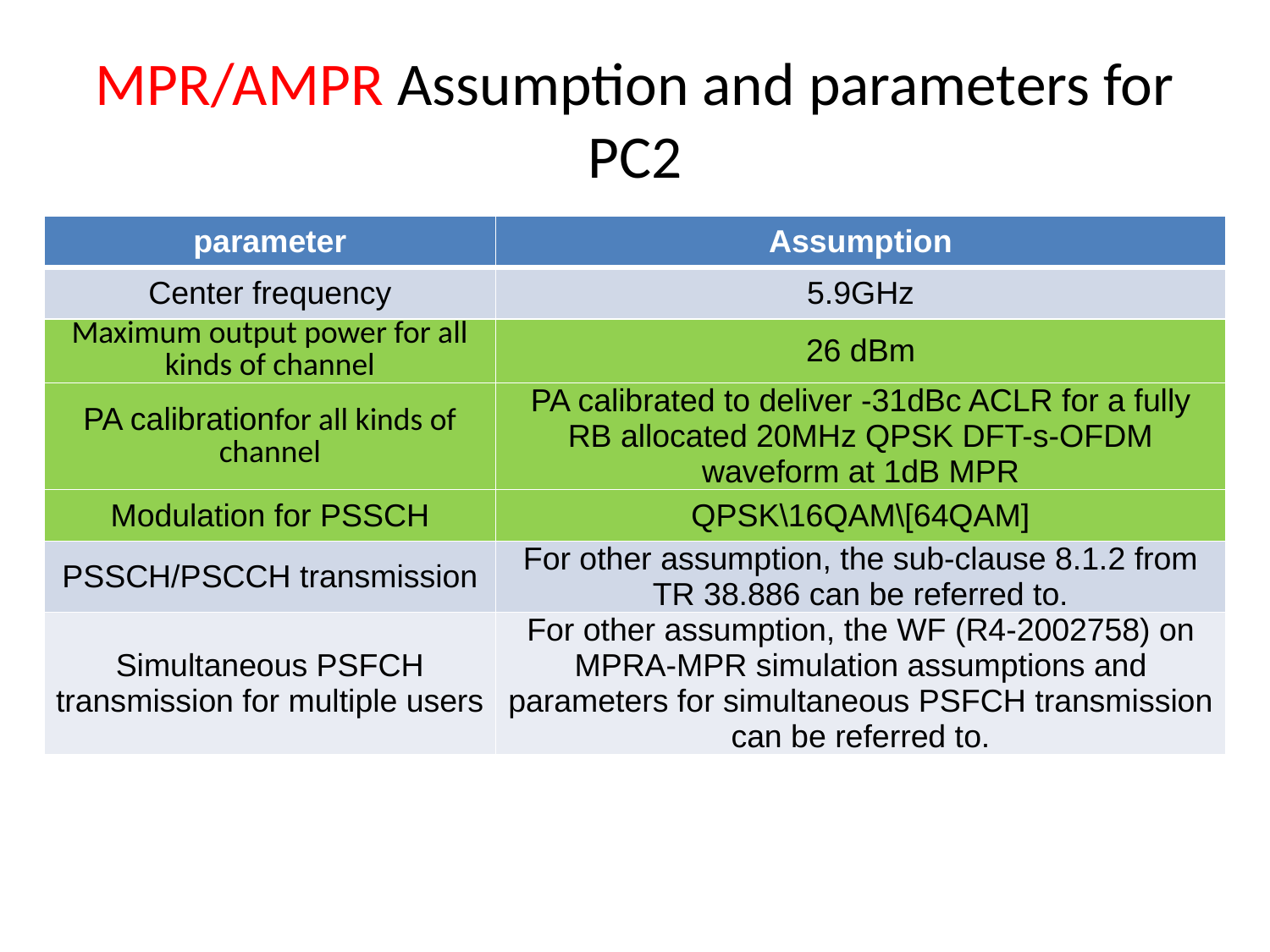

# MPR/AMPR Assumption and parameters for PC2
| parameter | Assumption |
| --- | --- |
| Center frequency | 5.9GHz |
| Maximum output power for all kinds of channel | 26 dBm |
| PA calibrationfor all kinds of channel | PA calibrated to deliver -31dBc ACLR for a fully RB allocated 20MHz QPSK DFT-s-OFDM waveform at 1dB MPR |
| Modulation for PSSCH | QPSK\16QAM\[64QAM] |
| PSSCH/PSCCH transmission | For other assumption, the sub-clause 8.1.2 from TR 38.886 can be referred to. |
| Simultaneous PSFCH transmission for multiple users | For other assumption, the WF (R4-2002758) on MPRA-MPR simulation assumptions and parameters for simultaneous PSFCH transmission can be referred to. |